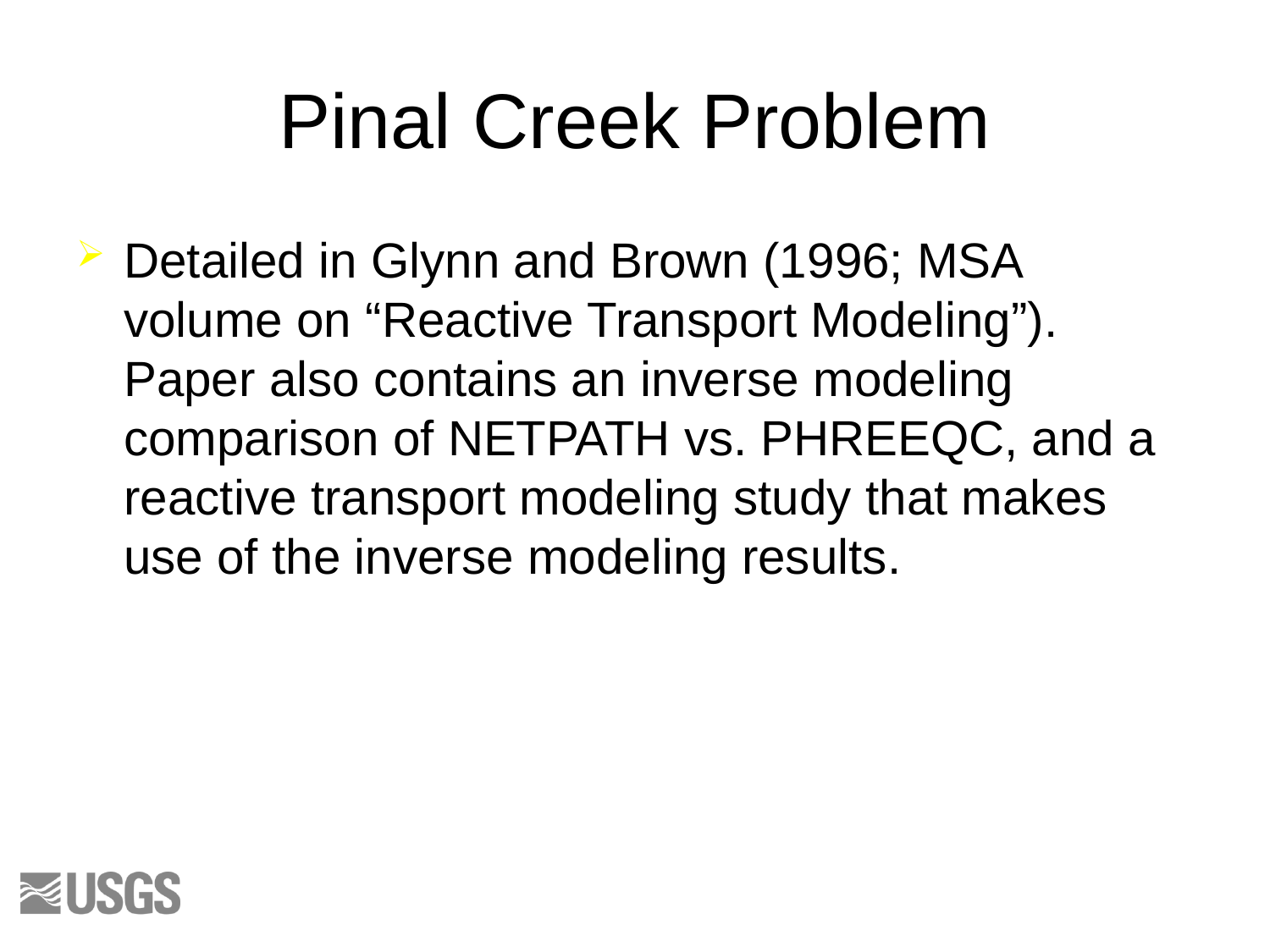

# Pinal Creek Problem
Detailed in Glynn and Brown (1996; MSA volume on “Reactive Transport Modeling”).  Paper also contains an inverse modeling comparison of NETPATH vs. PHREEQC, and a reactive transport modeling study that makes use of the inverse modeling results.